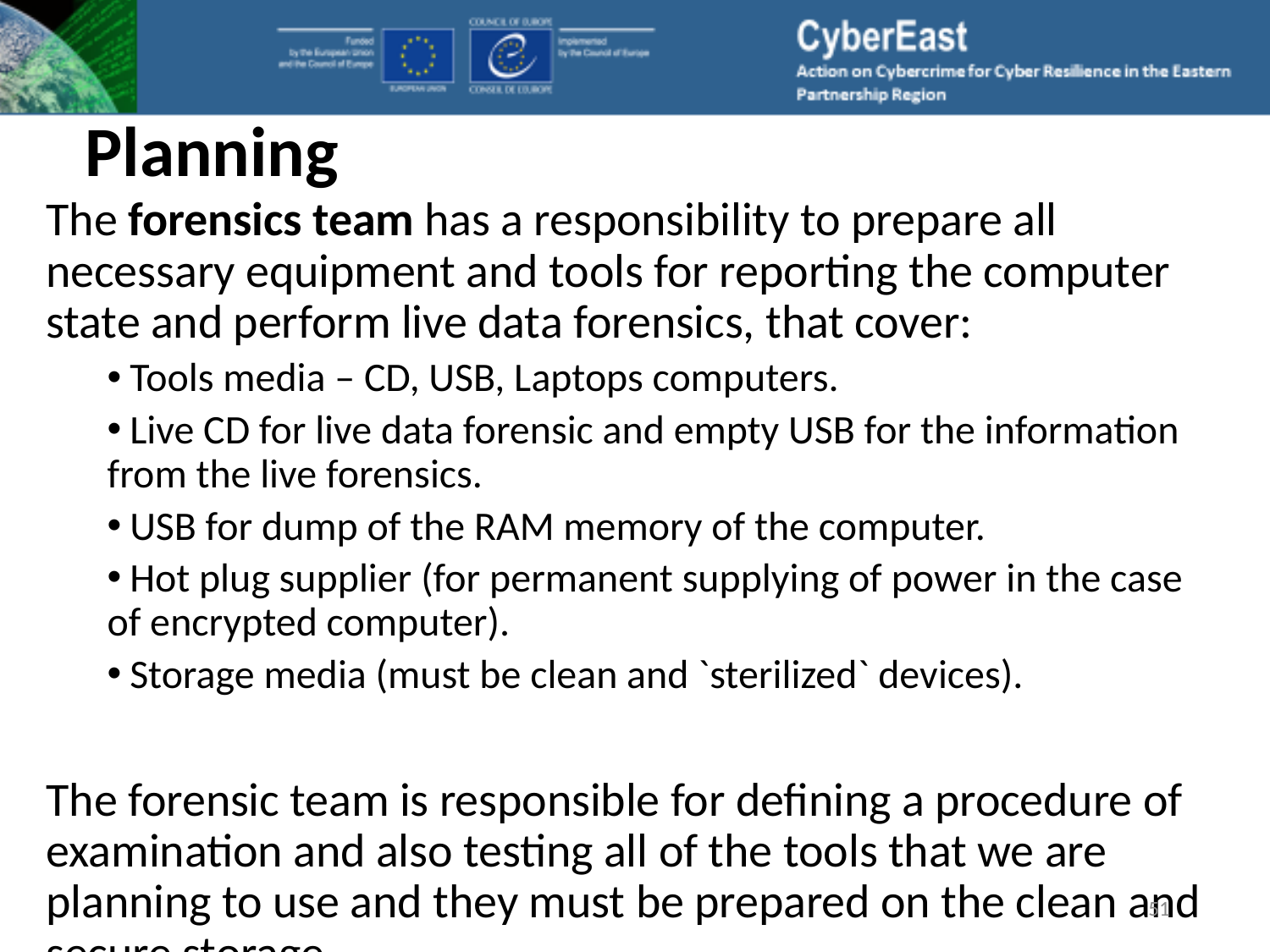

# Planning
The forensics team has a responsibility to prepare all necessary equipment and tools for reporting the computer state and perform live data forensics, that cover:
 Tools media – CD, USB, Laptops computers.
 Live CD for live data forensic and empty USB for the information from the live forensics.
 USB for dump of the RAM memory of the computer.
 Hot plug supplier (for permanent supplying of power in the case of encrypted computer).
 Storage media (must be clean and `sterilized` devices).

The forensic team is responsible for defining a procedure of examination and also testing all of the tools that we are planning to use and they must be prepared on the clean and secure storage.
51